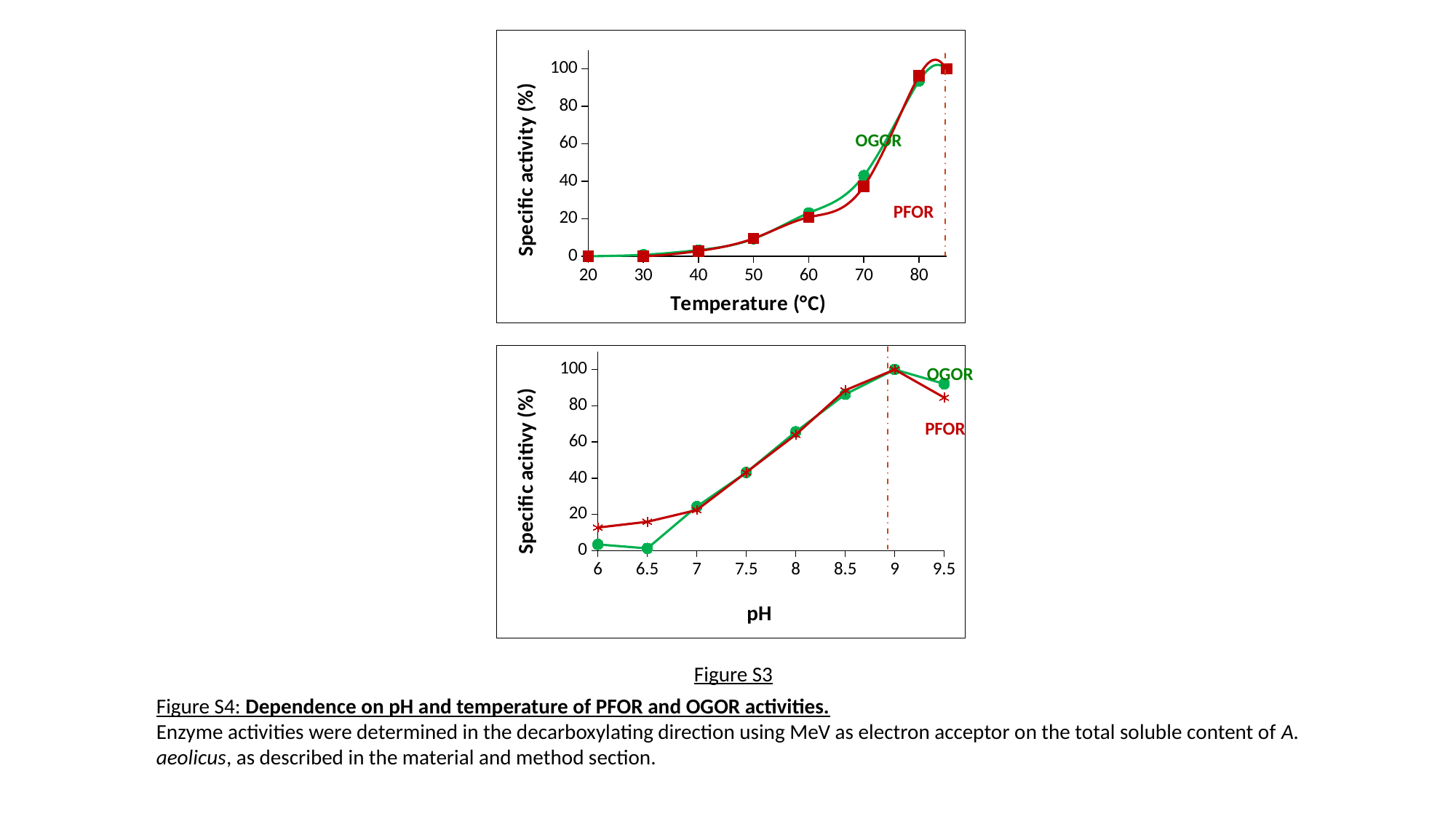

### Chart

| Category |  |  |
|---|---|---|
OGOR
PFOR

### Chart

| Category | pH |  |
|---|---|---|
OGOR
PFOR
Figure S3
Figure S4: Dependence on pH and temperature of PFOR and OGOR activities.
Enzyme activities were determined in the decarboxylating direction using MeV as electron acceptor on the total soluble content of A. aeolicus, as described in the material and method section.